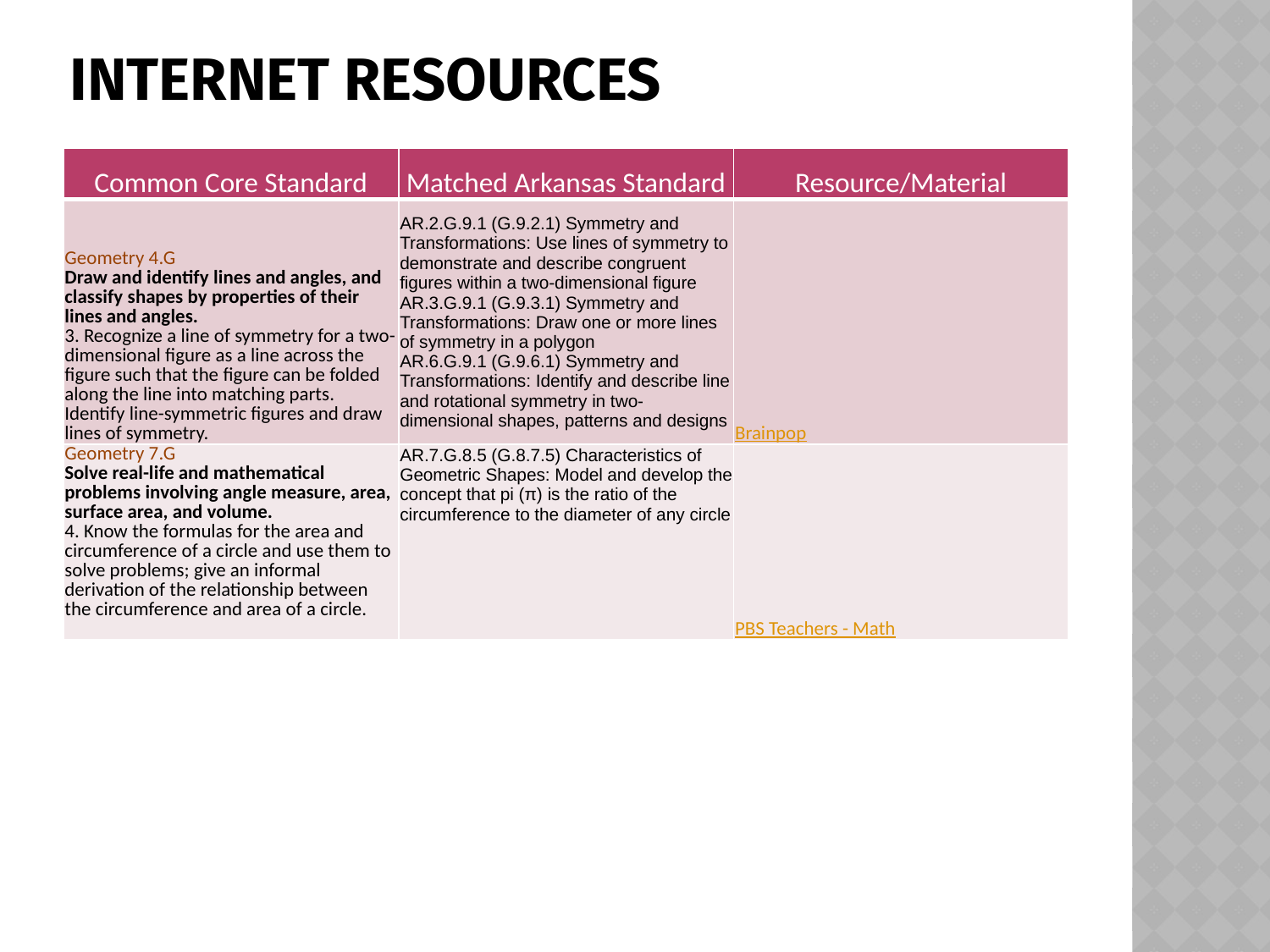

# Internet Resources
| Common Core Standard | Matched Arkansas Standard | Resource/Material |
| --- | --- | --- |
| Geometry 4.G Draw and identify lines and angles, and classify shapes by properties of their lines and angles. 3. Recognize a line of symmetry for a two-dimensional figure as a line across the figure such that the figure can be folded along the line into matching parts. Identify line-symmetric figures and draw lines of symmetry. | AR.2.G.9.1 (G.9.2.1) Symmetry and Transformations: Use lines of symmetry to demonstrate and describe congruent figures within a two-dimensional figure AR.3.G.9.1 (G.9.3.1) Symmetry and Transformations: Draw one or more lines of symmetry in a polygon AR.6.G.9.1 (G.9.6.1) Symmetry and Transformations: Identify and describe line and rotational symmetry in two-dimensional shapes, patterns and designs | Brainpop |
| Geometry 7.G Solve real-life and mathematical problems involving angle measure, area, surface area, and volume. 4. Know the formulas for the area and circumference of a circle and use them to solve problems; give an informal derivation of the relationship between the circumference and area of a circle. | AR.7.G.8.5 (G.8.7.5) Characteristics of Geometric Shapes: Model and develop the concept that pi (π) is the ratio of the circumference to the diameter of any circle | PBS Teachers - Math |